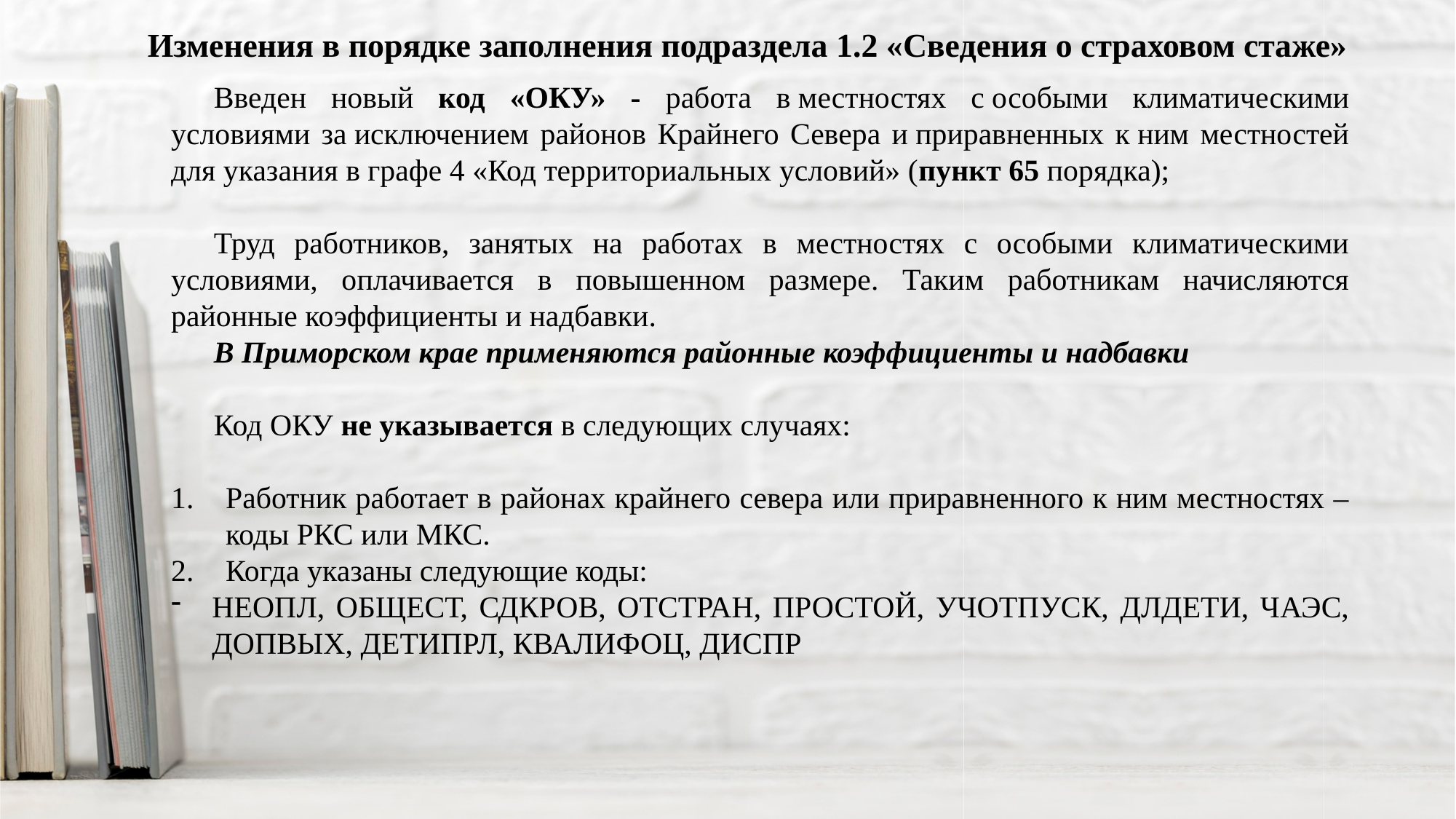

Изменения в порядке заполнения подраздела 1.2 «Сведения о страховом стаже»
Введен новый код «ОКУ» - работа в местностях с особыми климатическими условиями за исключением районов Крайнего Севера и приравненных к ним местностей для указания в графе 4 «Код территориальных условий» (пункт 65 порядка);

Труд работников, занятых на работах в местностях с особыми климатическими условиями, оплачивается в повышенном размере. Таким работникам начисляются районные коэффициенты и надбавки.
В Приморском крае применяются районные коэффициенты и надбавки

Код ОКУ не указывается в следующих случаях:

Работник работает в районах крайнего севера или приравненного к ним местностях – коды РКС или МКС.
Когда указаны следующие коды:
НЕОПЛ, ОБЩЕСТ, СДКРОВ, ОТСТРАН, ПРОСТОЙ, УЧОТПУСК, ДЛДЕТИ, ЧАЭС, ДОПВЫХ, ДЕТИПРЛ, КВАЛИФОЦ, ДИСПР